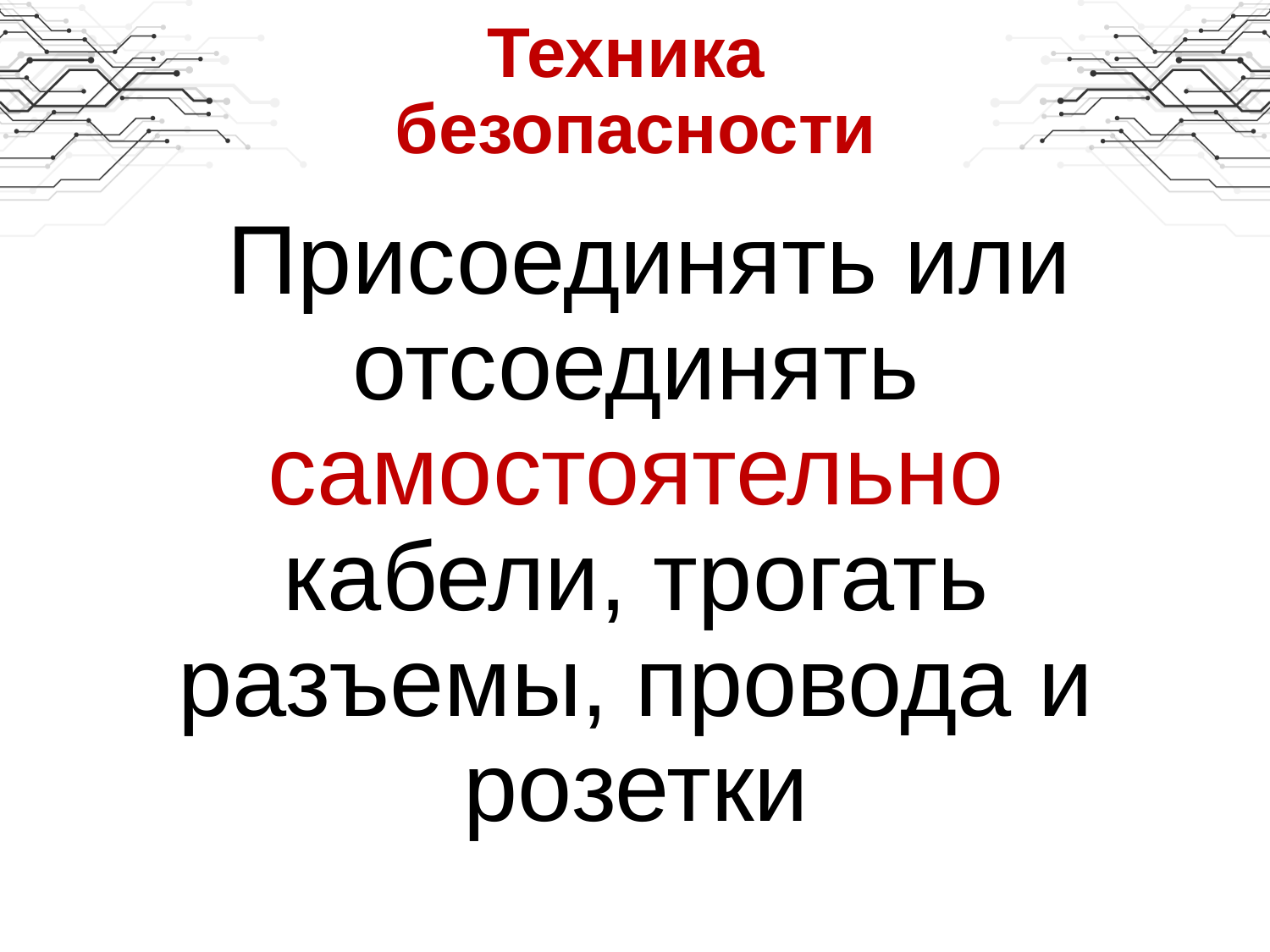

# Техника безопасности
 Присоединять или отсоединять самостоятельно кабели, трогать разъемы, провода и розетки